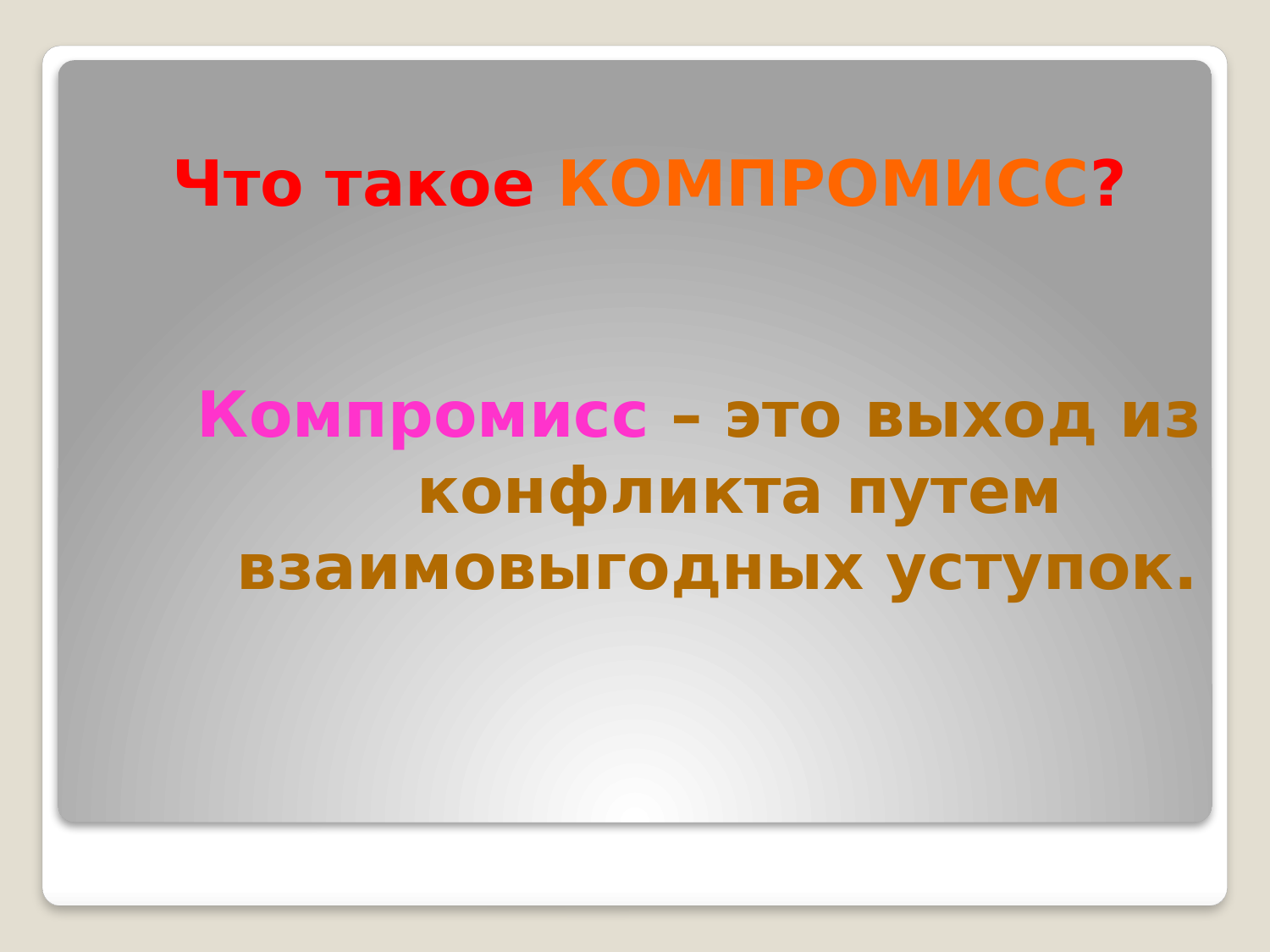

# Что такое КОМПРОМИСС?
Компромисс – это выход из   конфликта путем взаимовыгодных уступок.